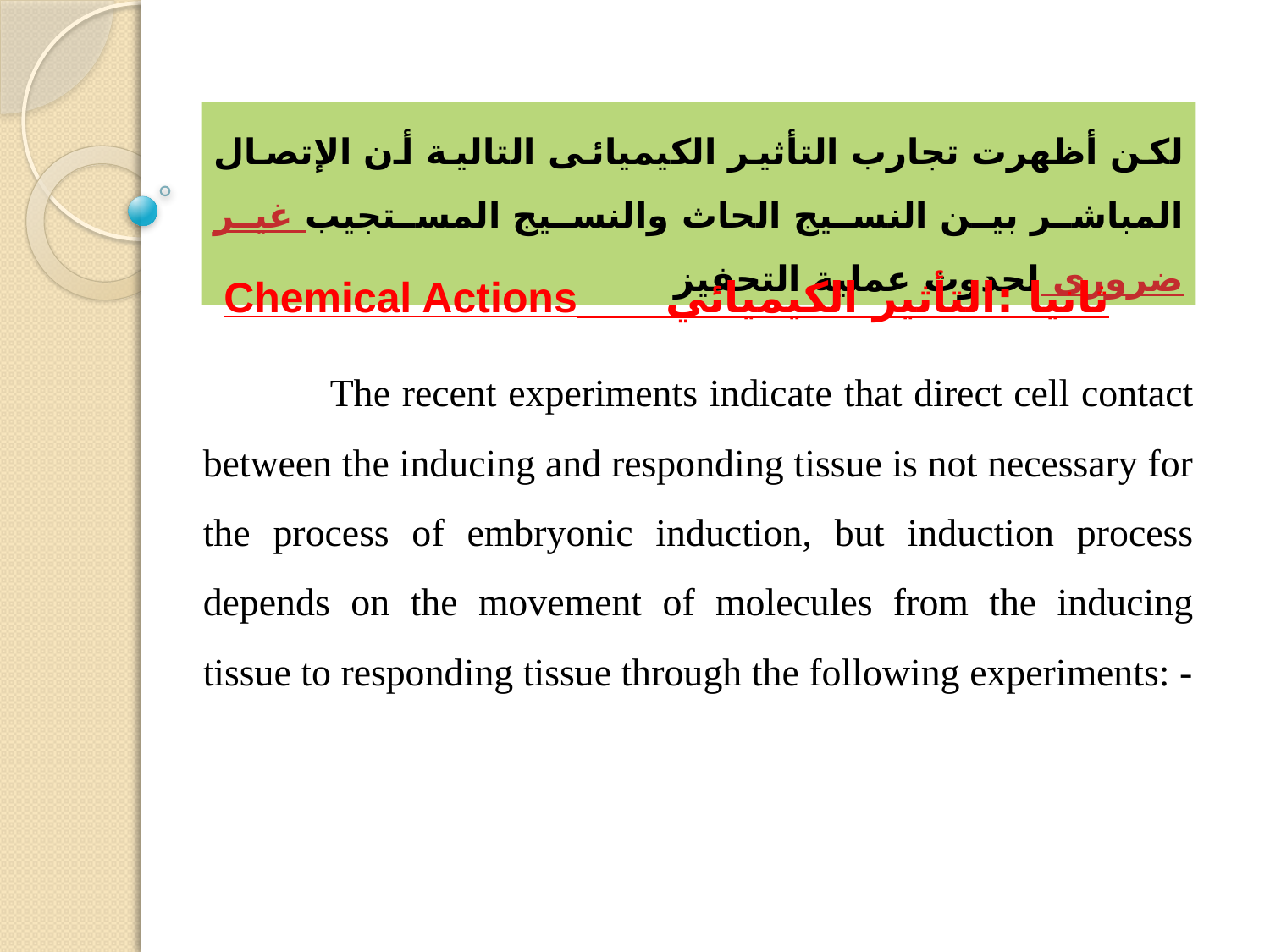

لكن أظهرت تجارب التأثير الكيميائى التالية أن الإتصال المباشر بين النسيج الحاث والنسيج المستجيب غير ضرورى لحدوث عملية التحفيز
ثانيا :التأثير الكيميائي      Chemical Actions
	The recent experiments indicate that direct cell contact between the inducing and responding tissue is not necessary for the process of embryonic induction, but induction process depends on the movement of molecules from the inducing tissue to responding tissue through the following experiments: -